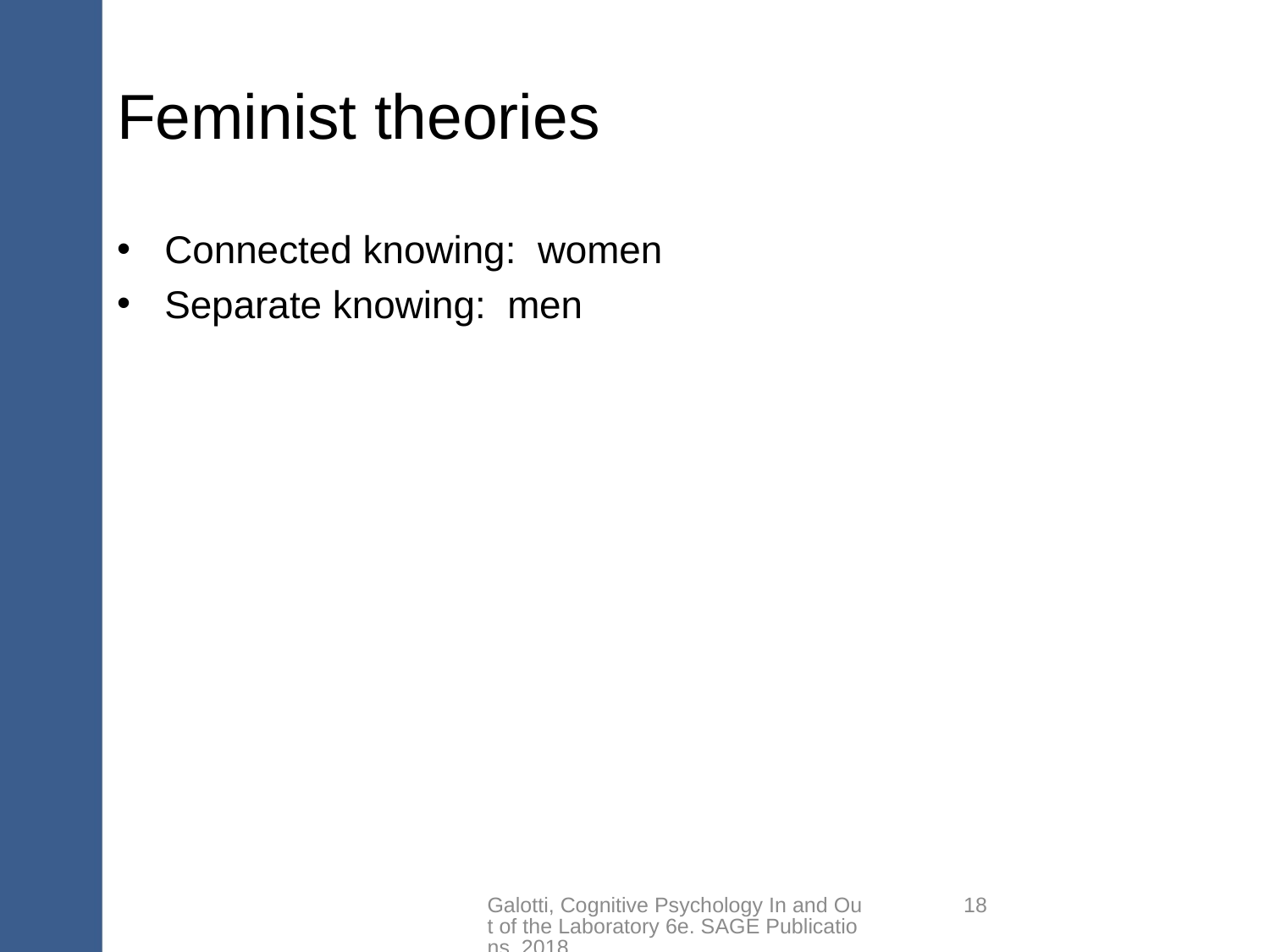

# Feminist theories
Connected knowing:  women
Separate knowing:  men
Galotti, Cognitive Psychology In and Out of the Laboratory 6e. SAGE Publications, 2018.
18